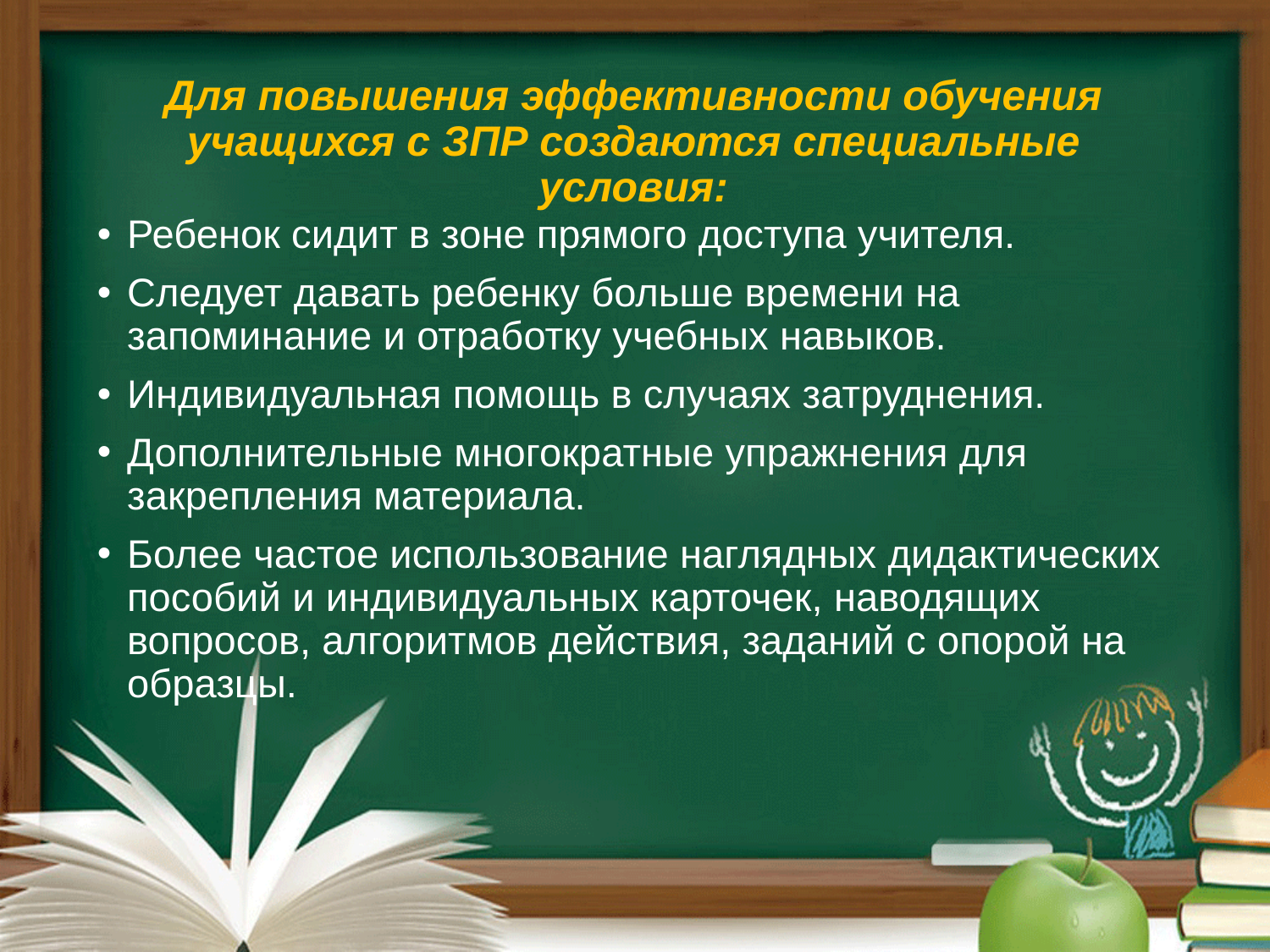

# Для повышения эффективности обучения учащихся с ЗПР создаются специальные условия:
Ребенок сидит в зоне прямого доступа учителя.
Следует давать ребенку больше времени на запоминание и отработку учебных навыков.
Индивидуальная помощь в случаях затруднения.
Дополнительные многократные упражнения для закрепления материала.
Более частое использование наглядных дидактических пособий и индивидуальных карточек, наводящих вопросов, алгоритмов действия, заданий с опорой на образцы.